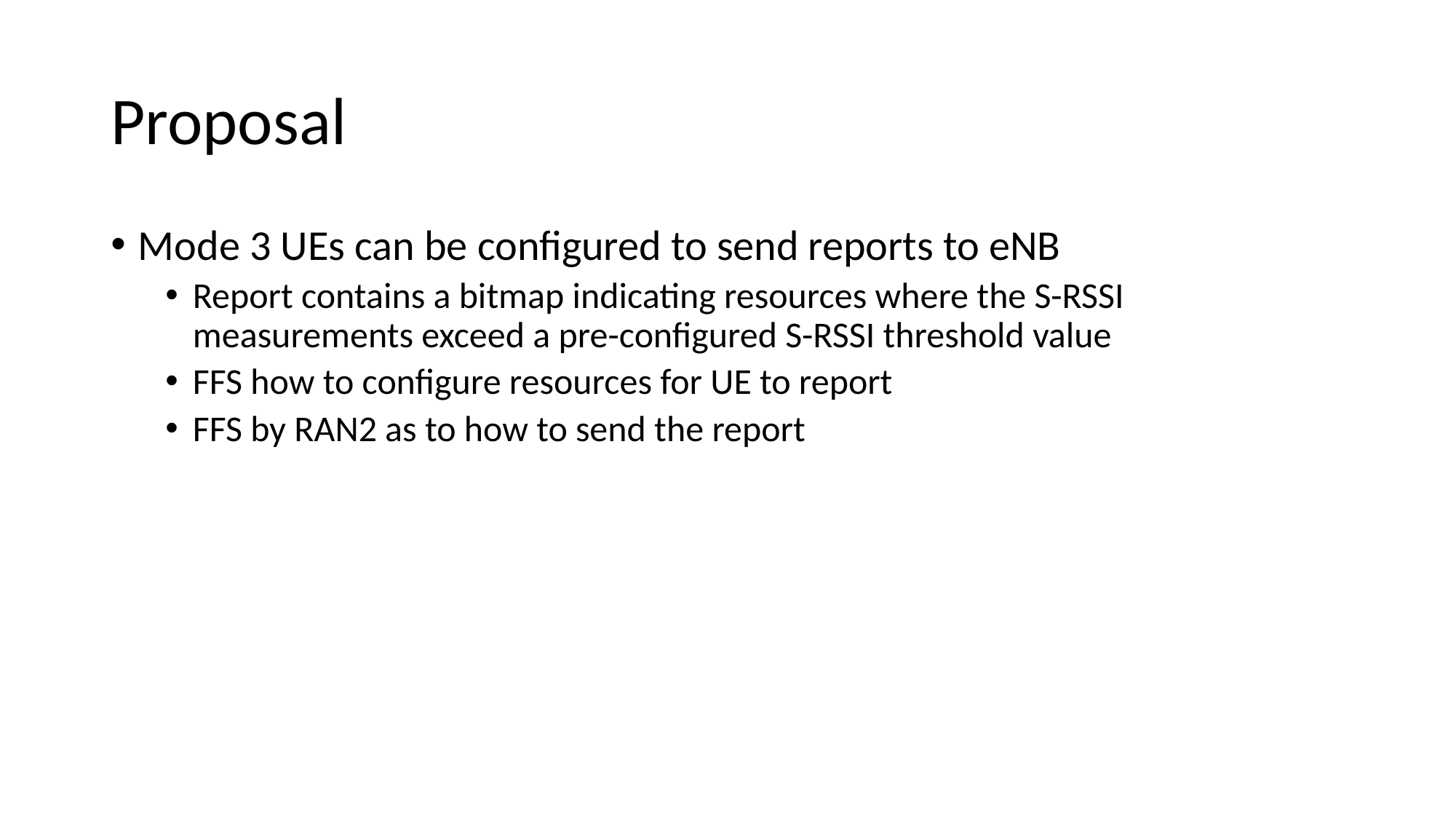

# Proposal
Mode 3 UEs can be configured to send reports to eNB
Report contains a bitmap indicating resources where the S-RSSI measurements exceed a pre-configured S-RSSI threshold value
FFS how to configure resources for UE to report
FFS by RAN2 as to how to send the report